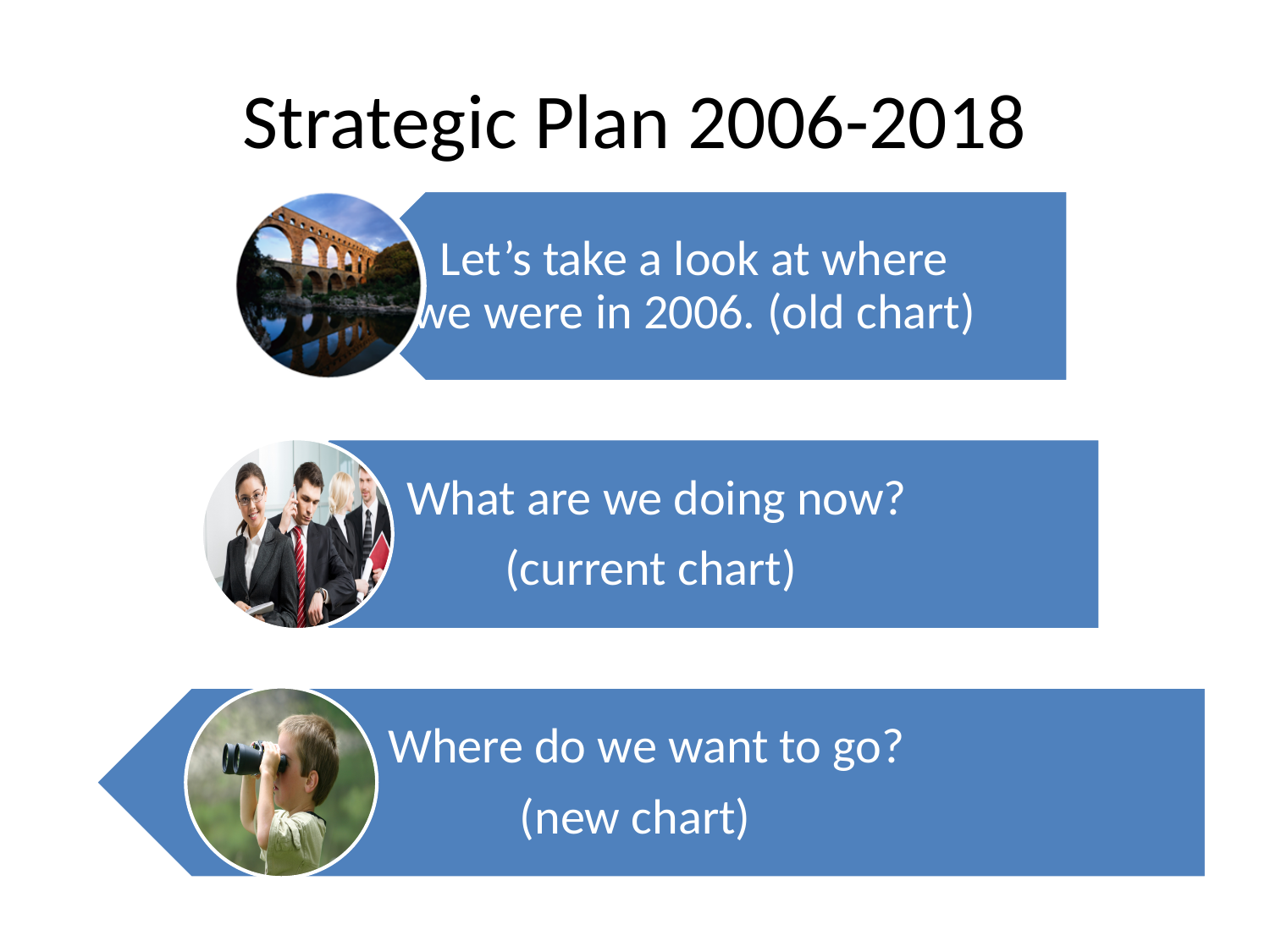

# Strategic Plan 2006-2018
Let’s take a look at where we were in 2006. (old chart)
What are we doing now?
(current chart)
Where do we want to go?
(new chart)